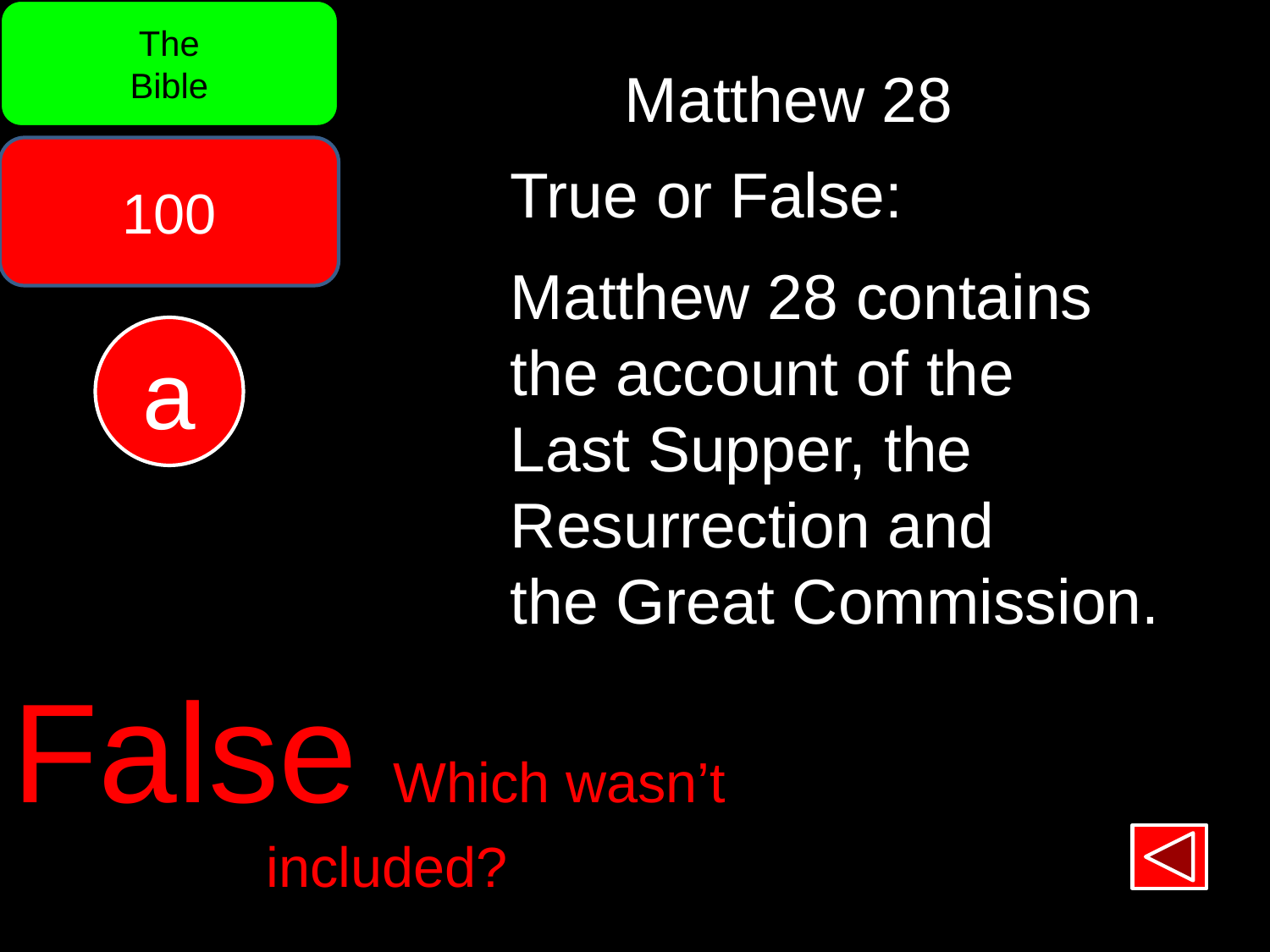

The
Bible
Matthew 28
100
True or False:

Matthew 28 contains
the account of the
Last Supper, the
Resurrection and
the Great Commission.
a
False 	Which wasn’t 				included?